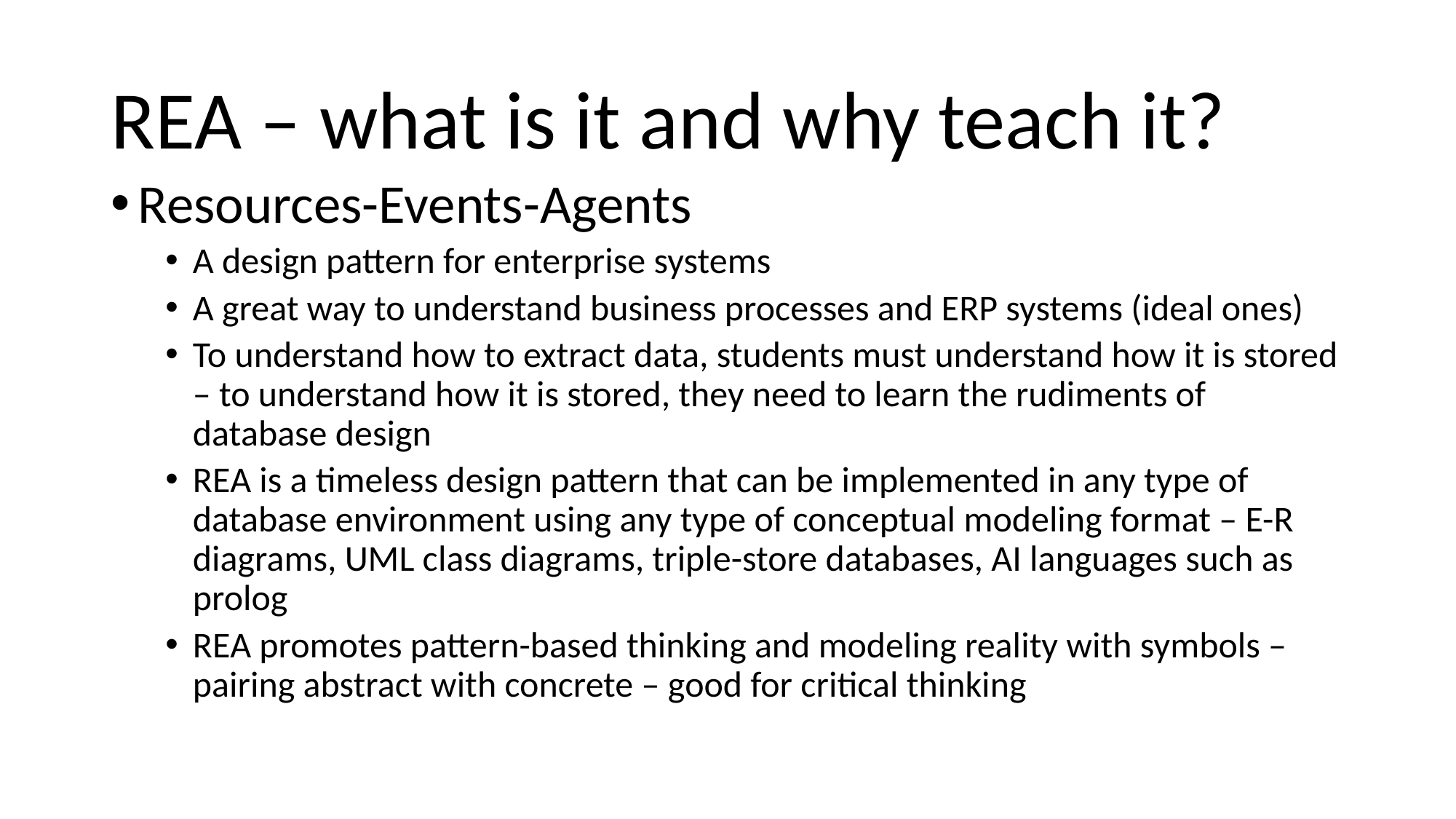

# REA – what is it and why teach it?
Resources-Events-Agents
A design pattern for enterprise systems
A great way to understand business processes and ERP systems (ideal ones)
To understand how to extract data, students must understand how it is stored – to understand how it is stored, they need to learn the rudiments of database design
REA is a timeless design pattern that can be implemented in any type of database environment using any type of conceptual modeling format – E-R diagrams, UML class diagrams, triple-store databases, AI languages such as prolog
REA promotes pattern-based thinking and modeling reality with symbols – pairing abstract with concrete – good for critical thinking